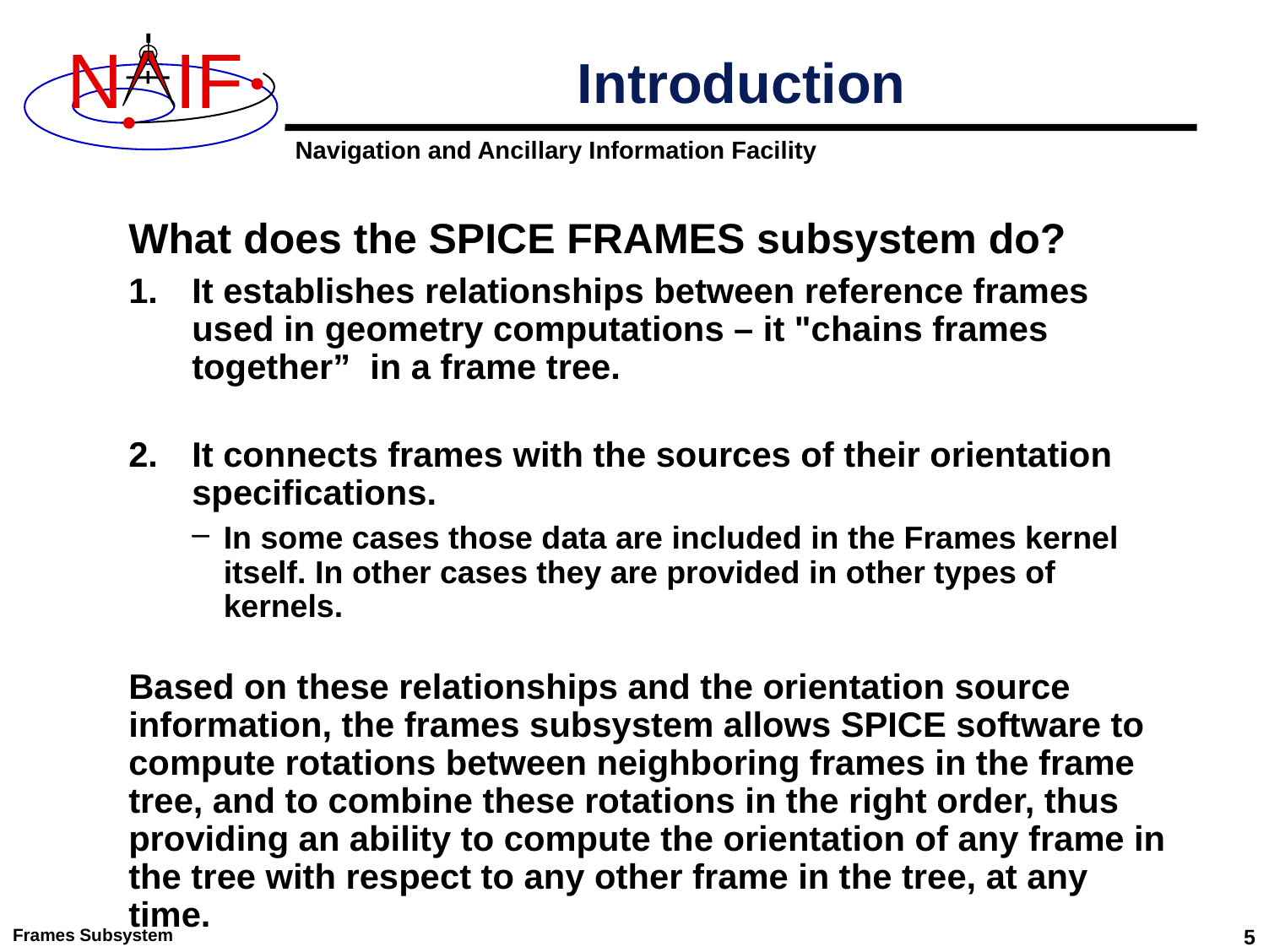

# Introduction
What does the SPICE FRAMES subsystem do?
It establishes relationships between reference frames used in geometry computations – it "chains frames together”  in a frame tree.

It connects frames with the sources of their orientation specifications.
In some cases those data are included in the Frames kernel itself. In other cases they are provided in other types of kernels.

Based on these relationships and the orientation source information, the frames subsystem allows SPICE software to compute rotations between neighboring frames in the frame tree, and to combine these rotations in the right order, thus providing an ability to compute the orientation of any frame in the tree with respect to any other frame in the tree, at any time.
Frames Subsystem
5